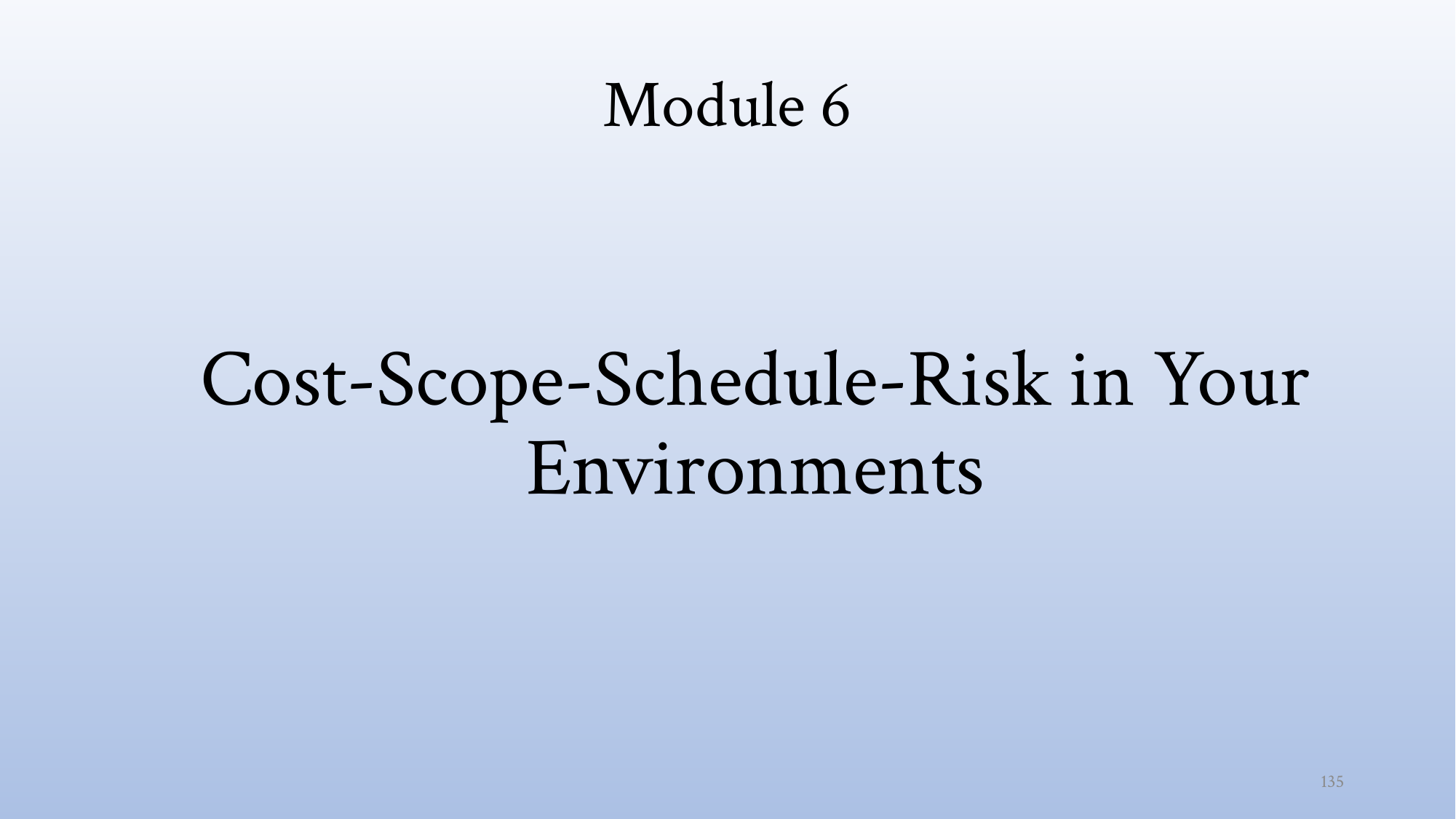

Module 6
Cost-Scope-Schedule-Risk in Your Environments
135